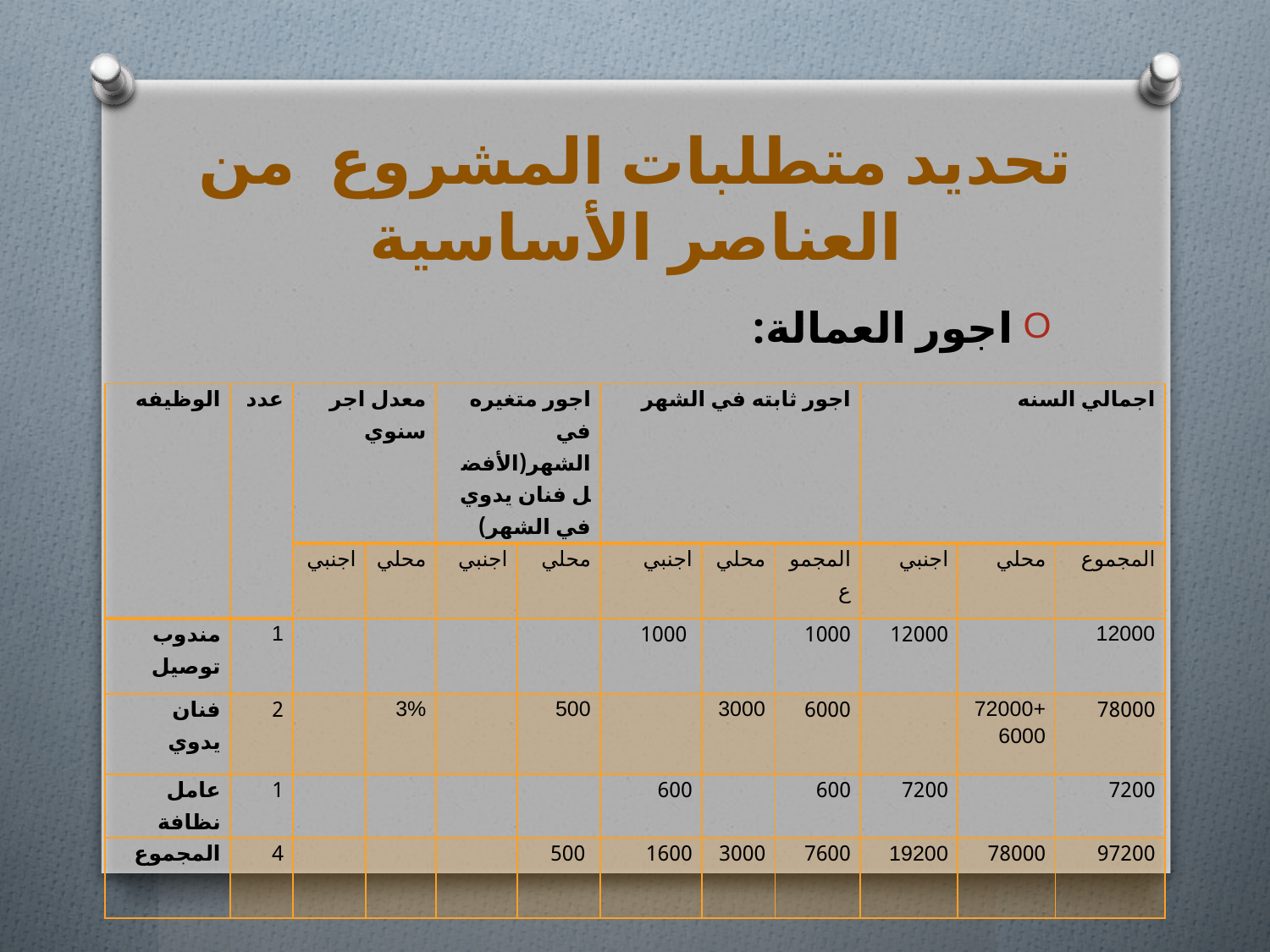

# تحديد متطلبات المشروع  من العناصر الأساسية
اجور العمالة:

| الوظيفه | عدد | معدل اجر سنوي |  | اجور متغيره في الشهر(الأفضل فنان يدوي في الشهر) |  | اجور ثابته في الشهر |  |  | اجمالي السنه |  |  |
| --- | --- | --- | --- | --- | --- | --- | --- | --- | --- | --- | --- |
|  |  | اجنبي | محلي | اجنبي | محلي | اجنبي | محلي | المجموع | اجنبي | محلي | المجموع |
| مندوب توصيل | 1 |  |  |  |  | 1000 |  | 1000 | 12000 |  | 12000 |
| فنان يدوي | 2 |  | 3% |  | 500 |  | 3000 | 6000 |  | 72000+6000 | 78000 |
| عامل نظافة | 1 |  |  |  |  | 600 |  | 600 | 7200 |  | 7200 |
| المجموع | 4 |  |  |  | 500 | 1600 | 3000 | 7600 | 19200 | 78000 | 97200 |